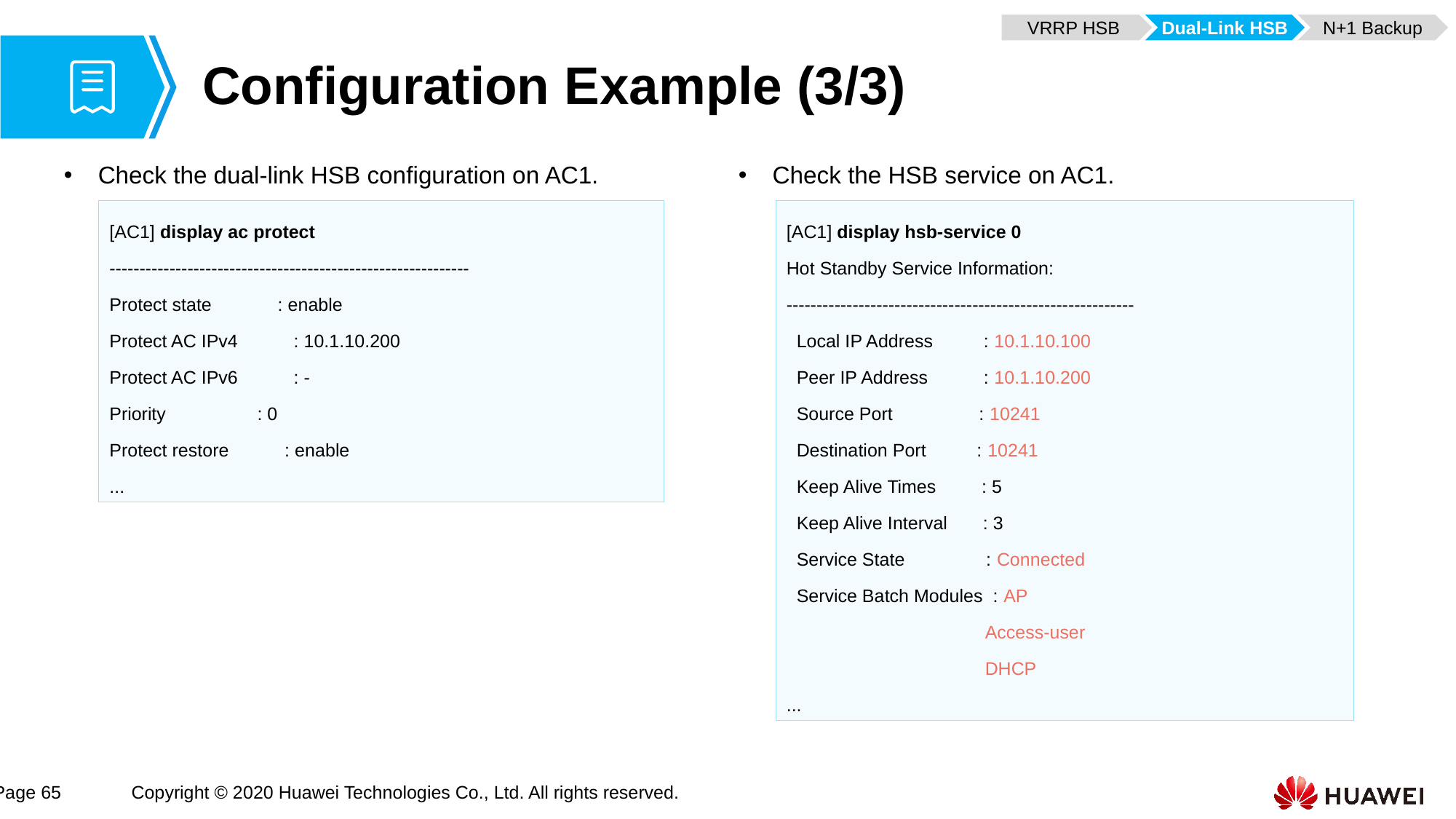

VRRP HSB
Dual-Link HSB
N+1 Backup
# Configuration Example (3/3)
Check the dual-link HSB configuration on AC1.
Check the HSB service on AC1.
[AC1] display ac protect
------------------------------------------------------------
Protect state             : enable
Protect AC IPv4           : 10.1.10.200
Protect AC IPv6           : -
Priority                  : 0
Protect restore           : enable
...
[AC1] display hsb-service 0
Hot Standby Service Information:
----------------------------------------------------------
  Local IP Address          : 10.1.10.100
  Peer IP Address           : 10.1.10.200
  Source Port                 : 10241
  Destination Port          : 10241
  Keep Alive Times         : 5
  Keep Alive Interval       : 3
  Service State                : Connected
  Service Batch Modules  : AP
                                       Access-user
                                       DHCP
...